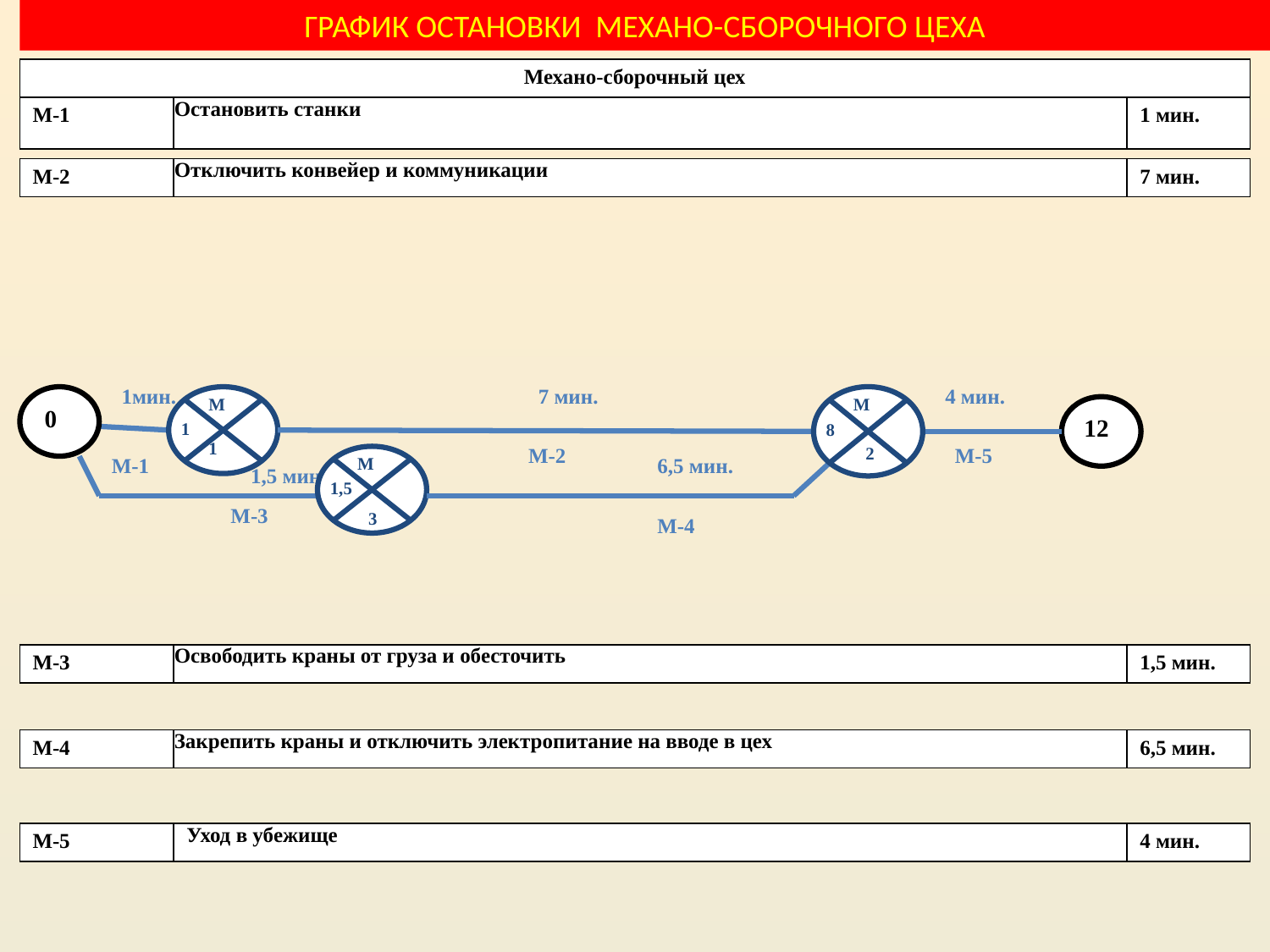

ГРАФИК ОСТАНОВКИ  МЕХАНО-СБОРОЧНОГО ЦЕХА
| Механо-сборочный цех |  |  |
| --- | --- | --- |
| М-1 | Остановить станки | 1 мин. |
| М-2 | Отключить конвейер и коммуникации | 7 мин. |
| --- | --- | --- |
1мин.
7 мин.
4 мин.

М
1
1

М
8
2
  0

12
М-2
М-5
М-1

М
1,5
3
6,5 мин.
1,5 мин.
М-3
М-4
| М-3 | Освободить краны от груза и обесточить | 1,5 мин. |
| --- | --- | --- |
| М-4 | Закрепить краны и отключить электропитание на вводе в цех | 6,5 мин. |
| --- | --- | --- |
| М-5 | Уход в убежище | 4 мин. |
| --- | --- | --- |